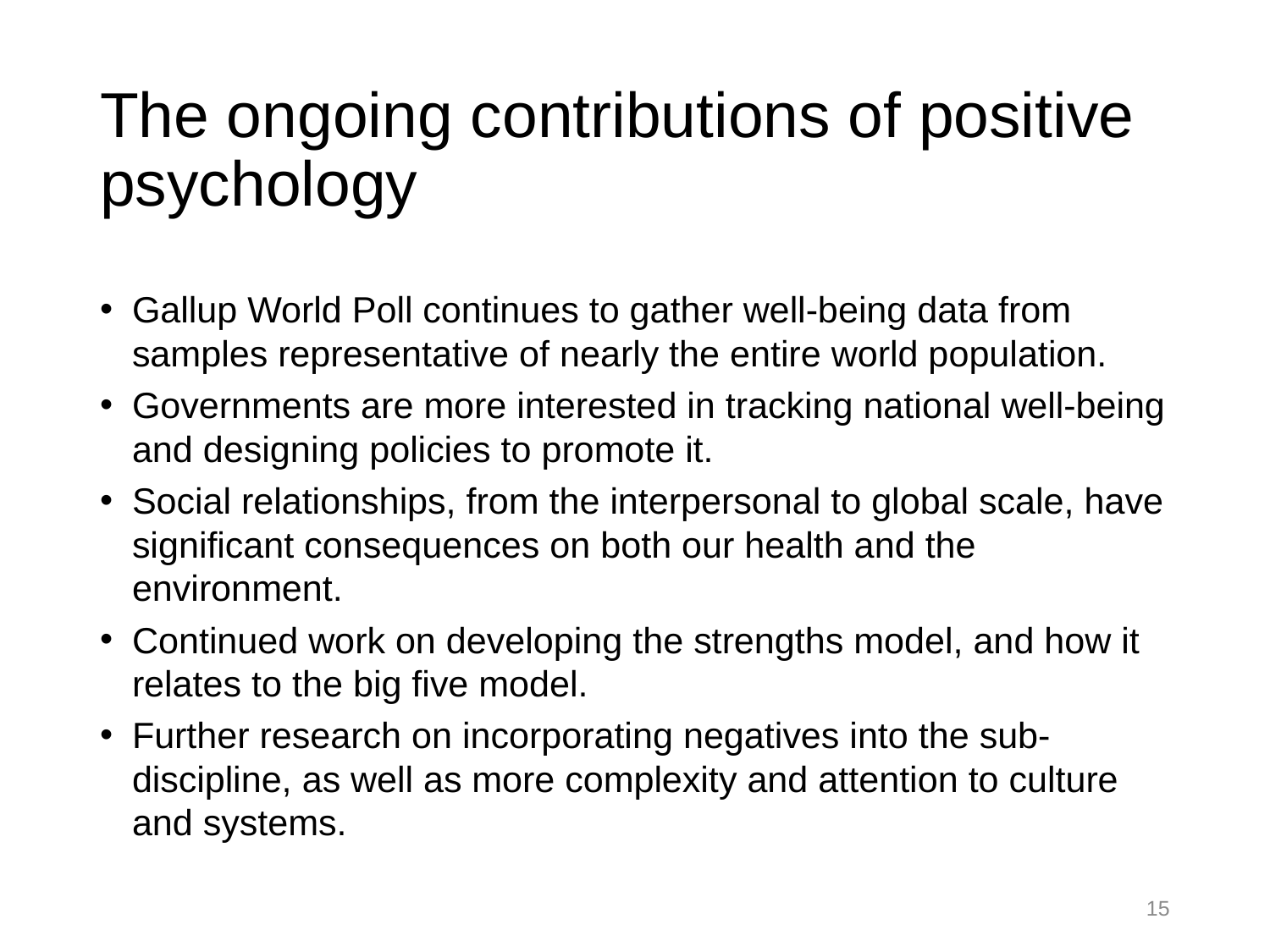

# The ongoing contributions of positive psychology
Gallup World Poll continues to gather well-being data from samples representative of nearly the entire world population.
Governments are more interested in tracking national well-being and designing policies to promote it.
Social relationships, from the interpersonal to global scale, have significant consequences on both our health and the environment.
Continued work on developing the strengths model, and how it relates to the big five model.
Further research on incorporating negatives into the sub-discipline, as well as more complexity and attention to culture and systems.
15